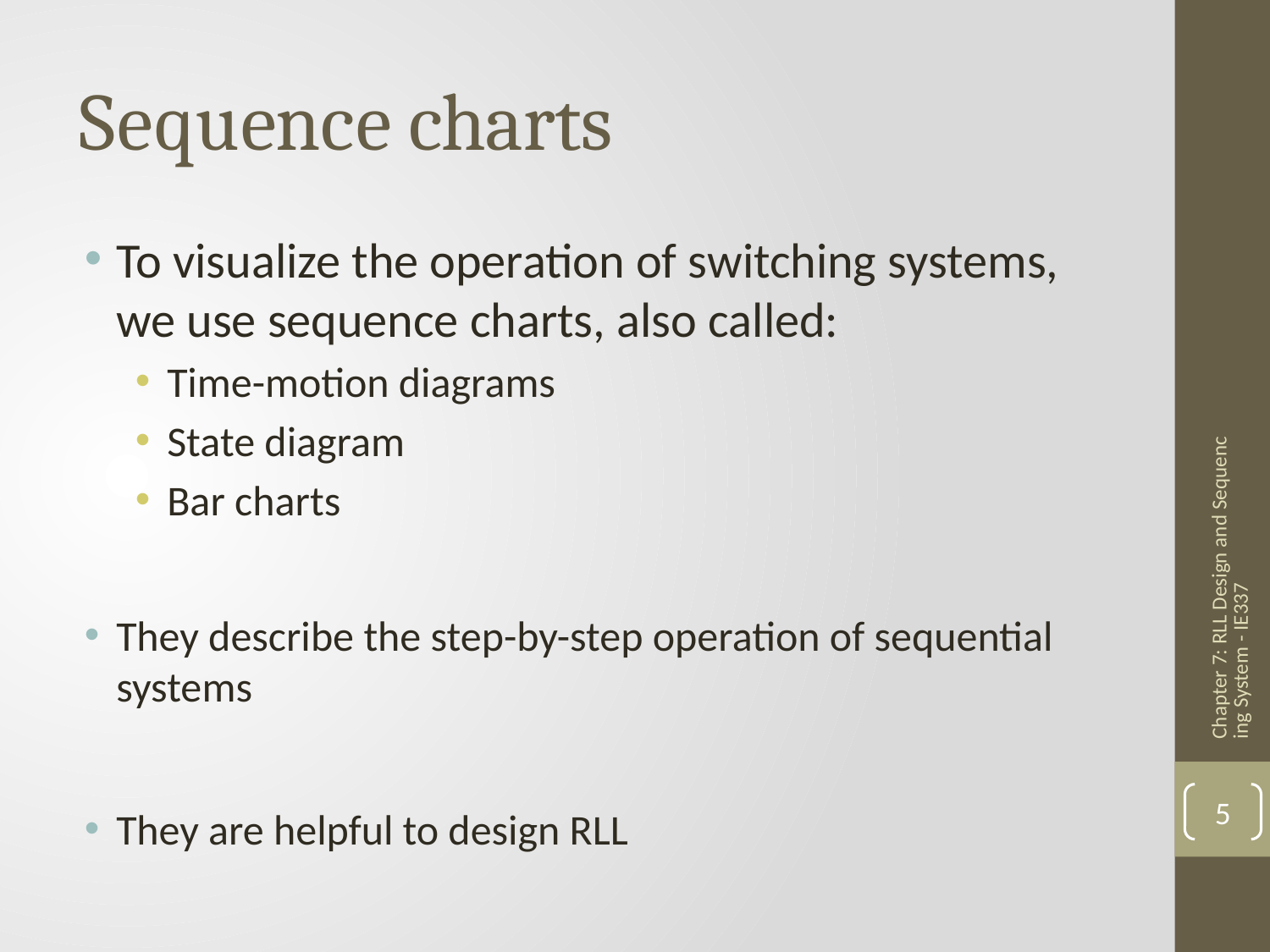

# Sequence charts
To visualize the operation of switching systems, we use sequence charts, also called:
Time-motion diagrams
State diagram
Bar charts

They describe the step-by-step operation of sequential systems

They are helpful to design RLL

Chapter 7: RLL Design and Sequencing System - IE337
5